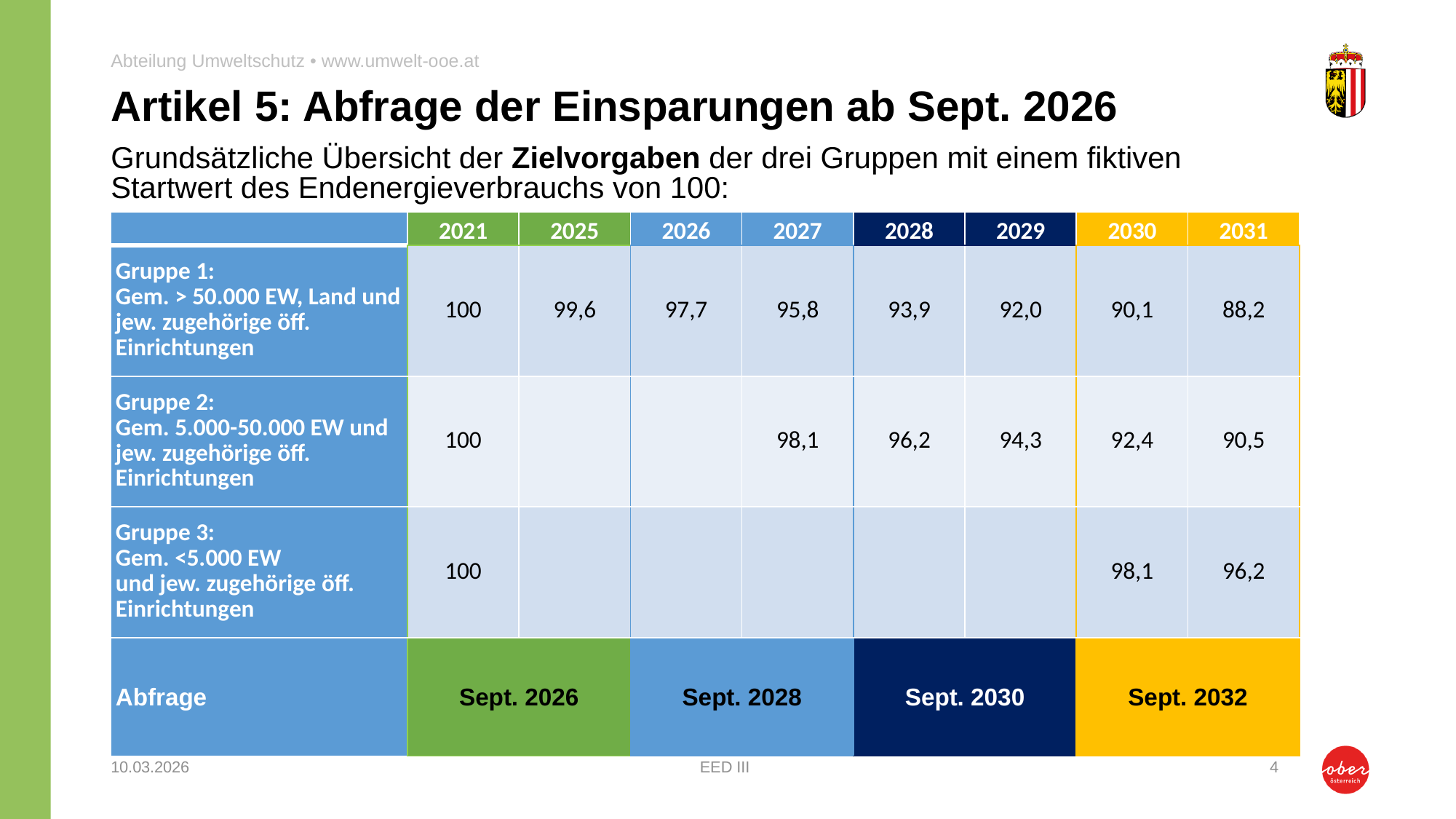

# Artikel 5: Abfrage der Einsparungen ab Sept. 2026 Grundsätzliche Übersicht der Zielvorgaben der drei Gruppen mit einem fiktiven Startwert des Endenergieverbrauchs von 100:
|  | 2021 | 2025 | 2026 | 2027 | 2028 | 2029 | 2030 | 2031 |
| --- | --- | --- | --- | --- | --- | --- | --- | --- |
| Gruppe 1: Gem. > 50.000 EW, Land und jew. zugehörige öff. Einrichtungen | 100 | 99,6 | 97,7 | 95,8 | 93,9 | 92,0 | 90,1 | 88,2 |
| Gruppe 2: Gem. 5.000-50.000 EW und jew. zugehörige öff. Einrichtungen | 100 |  |  | 98,1 | 96,2 | 94,3 | 92,4 | 90,5 |
| Gruppe 3: Gem. <5.000 EW und jew. zugehörige öff. Einrichtungen | 100 |  |  |  |  |  | 98,1 | 96,2 |
| Abfrage | Sept. 2026 |  | Sept. 2028 |  | Sept. 2030 |  | Sept. 2032 |  |
10.03.2026
EED III
4